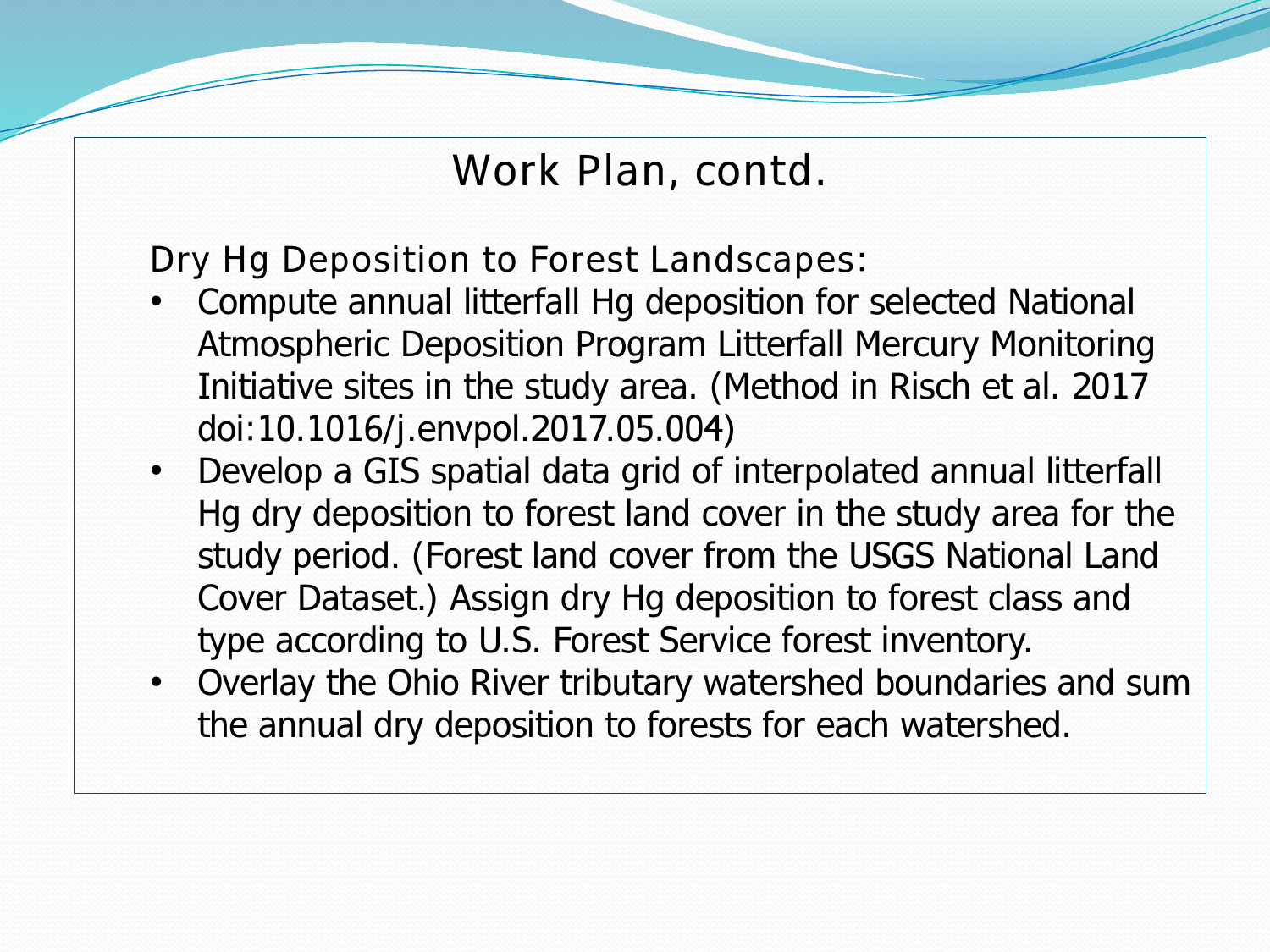

Work Plan, contd.

Dry Hg Deposition to Forest Landscapes:
Compute annual litterfall Hg deposition for selected National Atmospheric Deposition Program Litterfall Mercury Monitoring Initiative sites in the study area. (Method in Risch et al. 2017 doi:10.1016/j.envpol.2017.05.004)
Develop a GIS spatial data grid of interpolated annual litterfall Hg dry deposition to forest land cover in the study area for the study period. (Forest land cover from the USGS National Land Cover Dataset.) Assign dry Hg deposition to forest class and type according to U.S. Forest Service forest inventory.
Overlay the Ohio River tributary watershed boundaries and sum the annual dry deposition to forests for each watershed.